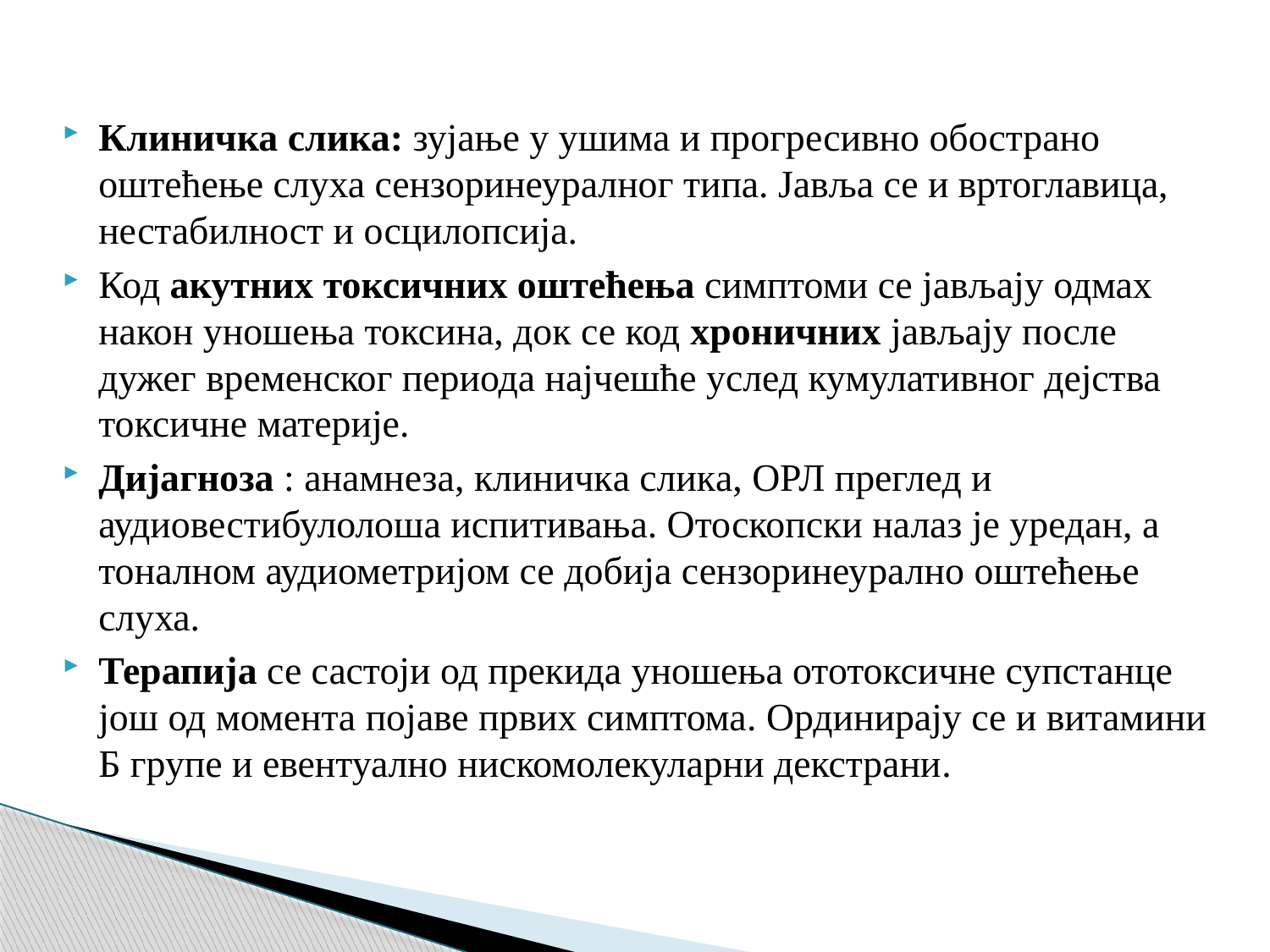

Клиничка слика: зујање у ушима и прогресивно обострано оштећење слуха сензоринеуралног типа. Јавља се и вртоглавица, нестабилност и осцилопсија.
Код акутних токсичних оштећења симптоми се јављају одмах након уношења токсина, док се код хроничних јављају после дужег временског периода најчешће услед кумулативног дејства токсичне материје.
Дијагноза : анамнеза, клиничка слика, ОРЛ преглед и аудиовестибулолоша испитивања. Отоскопски налаз је уредан, а тоналном аудиометријом се добија сензоринеурално оштећење слуха.
Терапија се састоји од прекида уношења ототоксичне супстанце још од момента појаве првих симптома. Ординирају се и витамини Б групе и евентуално нискомолекуларни декстрани.